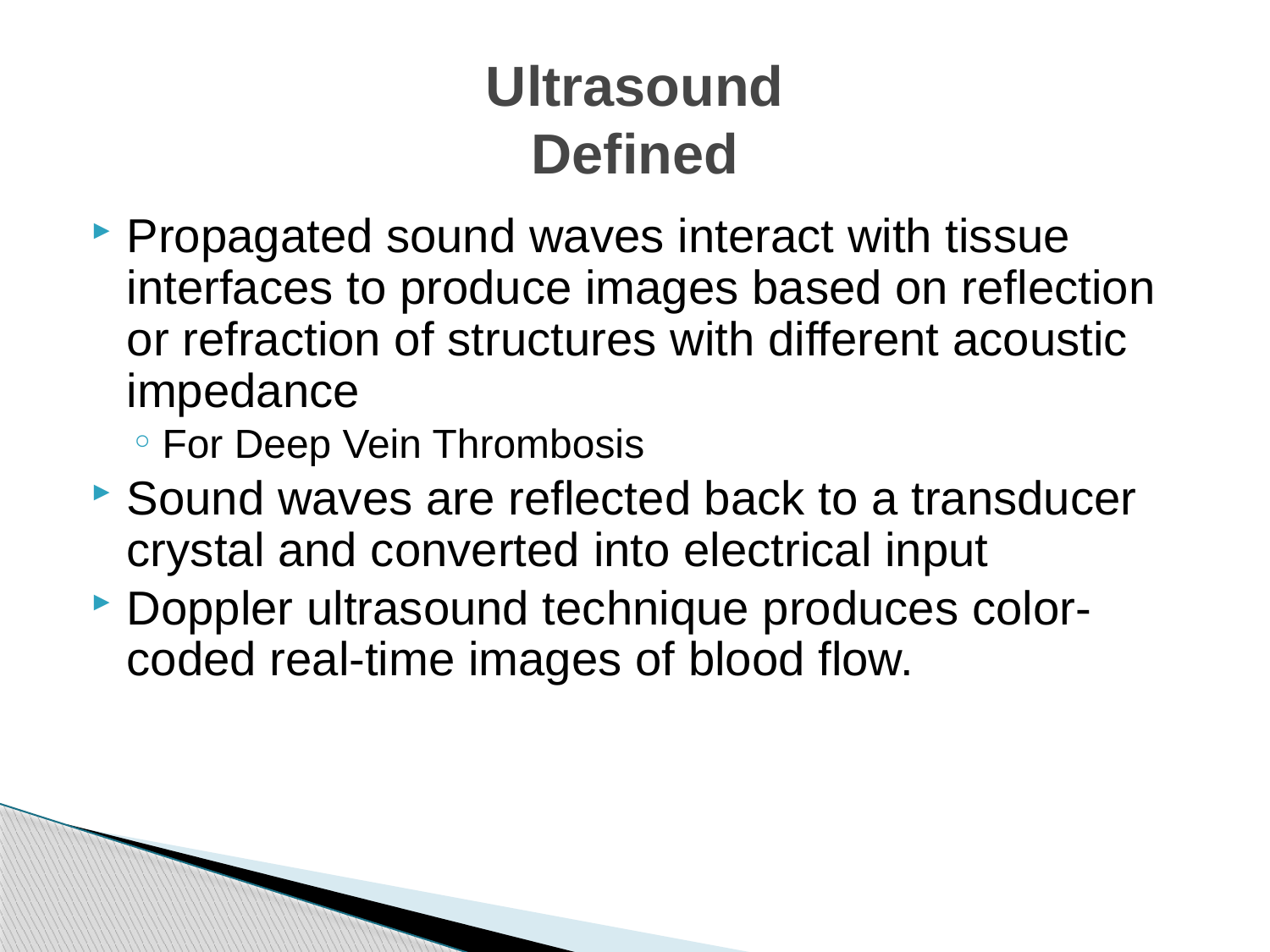

# Ultrasound Defined
Propagated sound waves interact with tissue interfaces to produce images based on reflection or refraction of structures with different acoustic impedance
For Deep Vein Thrombosis
Sound waves are reflected back to a transducer crystal and converted into electrical input
Doppler ultrasound technique produces color-coded real-time images of blood flow.